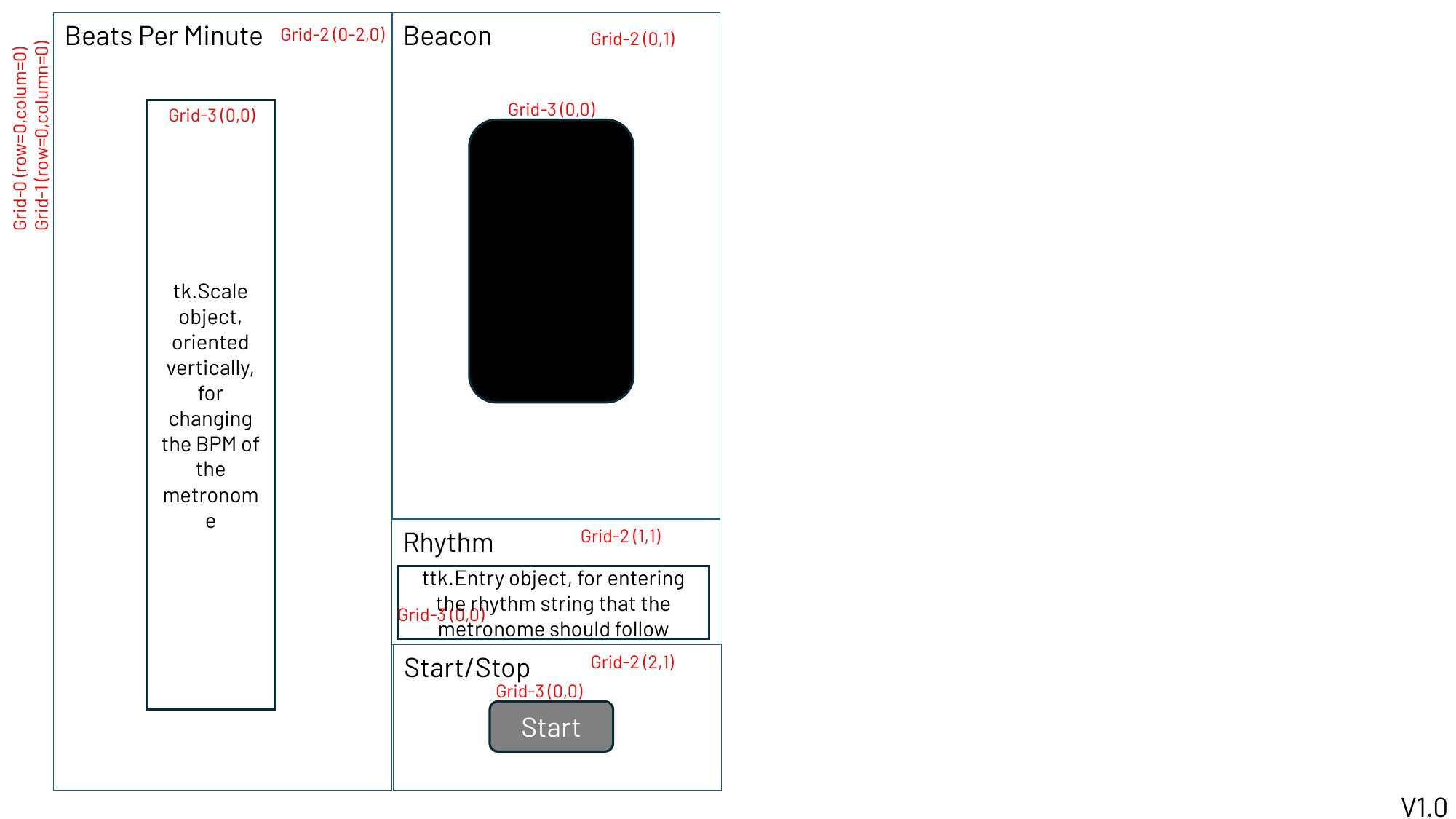

Beats Per Minute
Beacon
Grid-2 (0-2,0)
Grid-2 (0,1)
Grid-3 (0,0)
Grid-3 (0,0)
tk.Scale object, oriented vertically, for changing the BPM of the metronome
Grid-0 (row=0,colum=0)
Grid-1 (row=0,column=0)

Rhythm
Grid-2 (1,1)
ttk.Entry object, for entering the rhythm string that the metronome should follow
Grid-3 (0,0)
Start/Stop
Grid-2 (2,1)
Grid-3 (0,0)
Start
V1.0